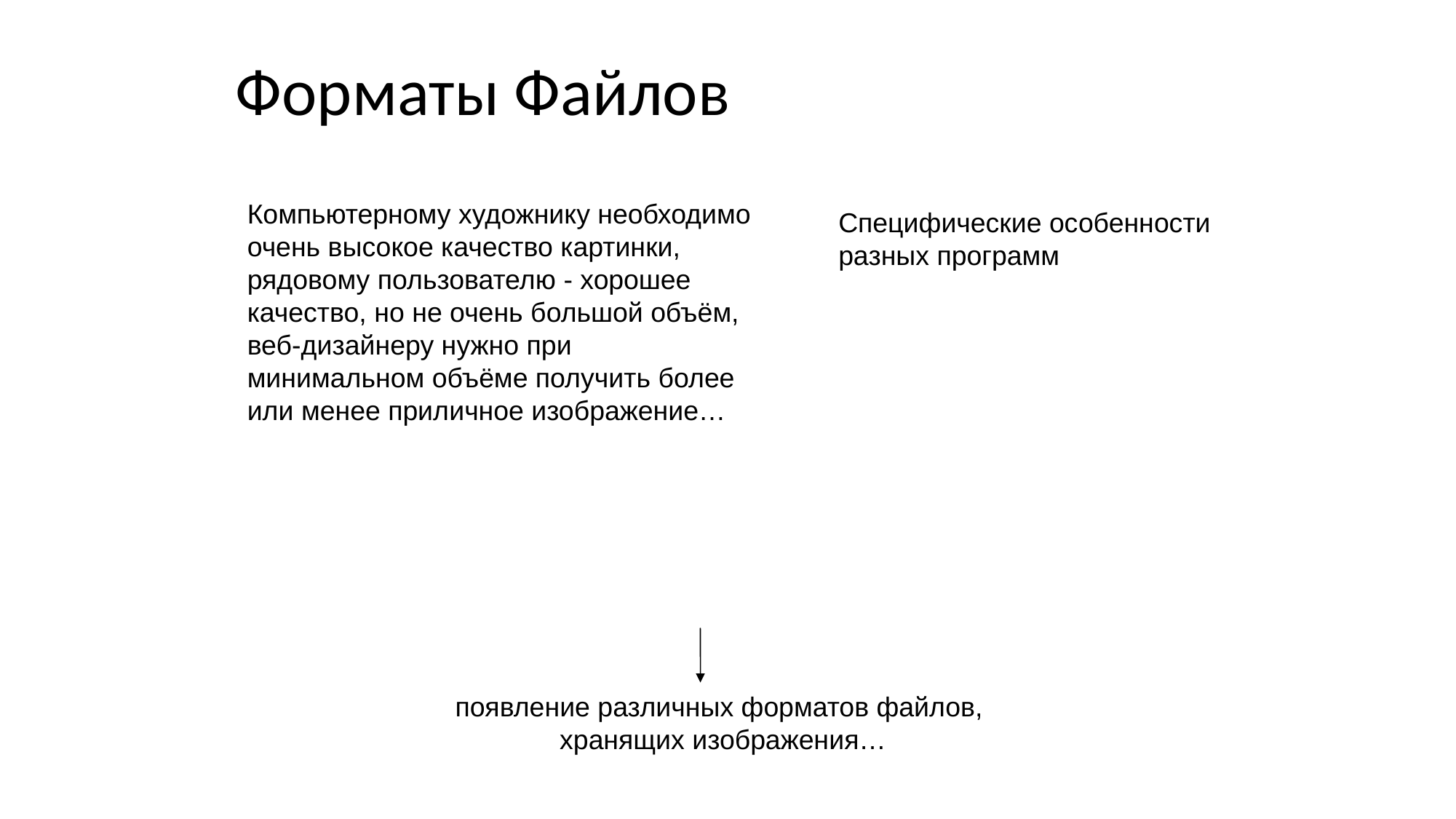

# Форматы Файлов
Компьютерному художнику необходимо очень высокое качество картинки, рядовому пользователю - хорошее качество, но не очень большой объём, веб-дизайнеру нужно при минимальном объёме получить более или менее приличное изображение…

Специфические особенности разных программ

появление различных форматов файлов,
хранящих изображения…